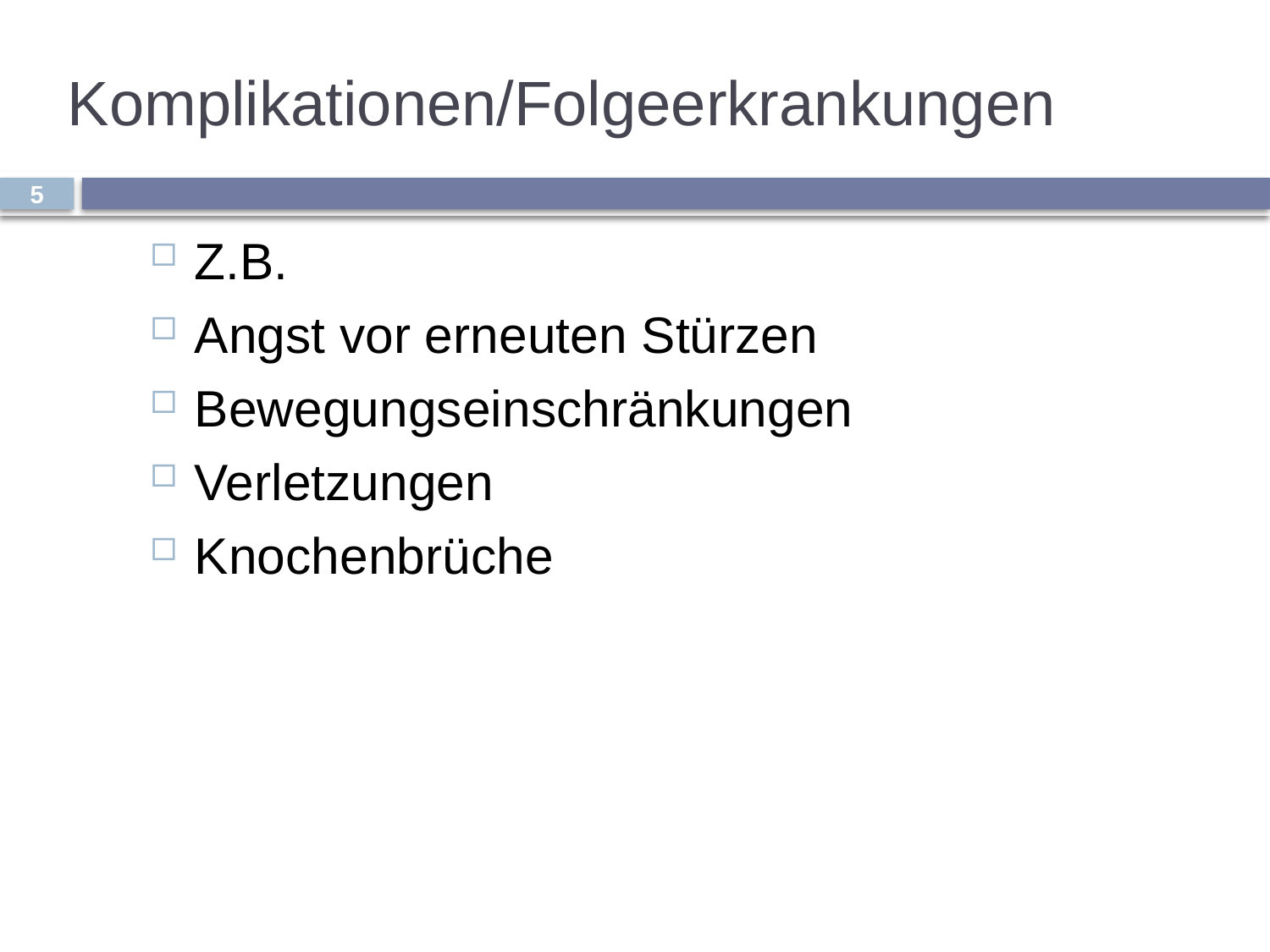

# Komplikationen/Folgeerkrankungen
5
Z.B.
Angst vor erneuten Stürzen
Bewegungseinschränkungen
Verletzungen
Knochenbrüche